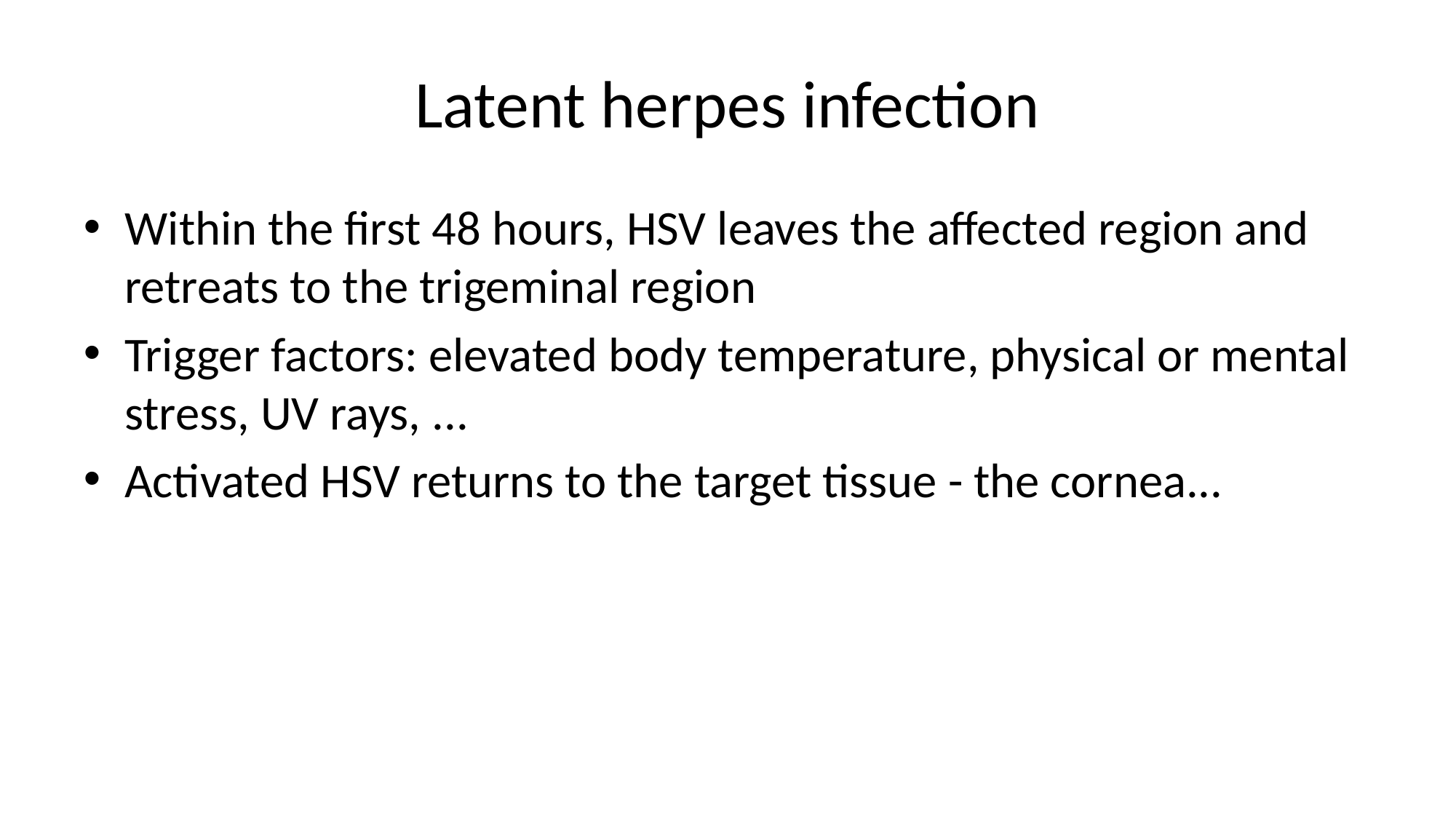

# Latent herpes infection
Within the first 48 hours, HSV leaves the affected region and retreats to the trigeminal region
Trigger factors: elevated body temperature, physical or mental stress, UV rays, ...
Activated HSV returns to the target tissue - the cornea...